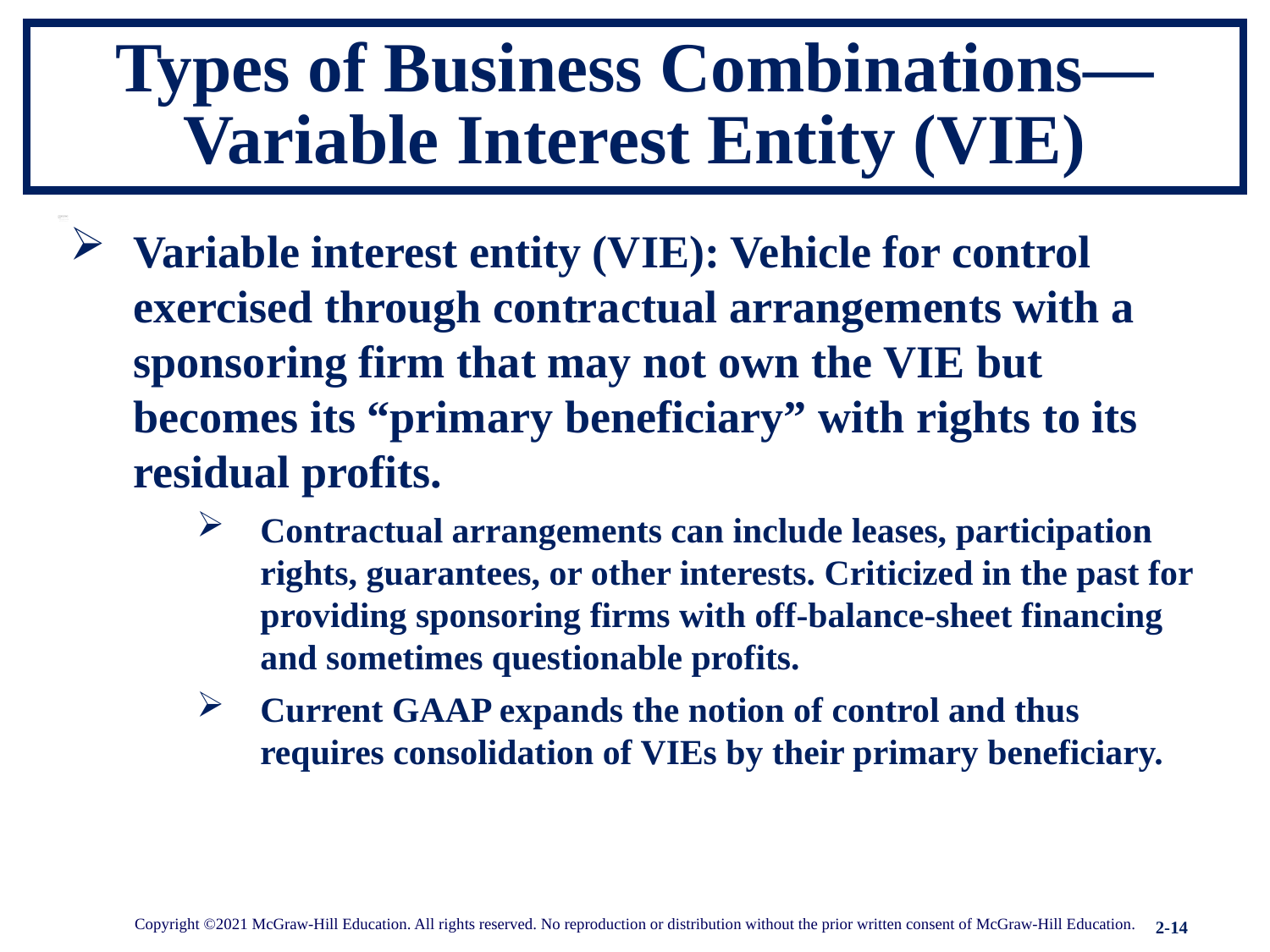

# Types of Business Combinations—Variable Interest Entity (VIE)
Variable interest entity (VIE): Vehicle for control exercised through contractual arrangements with a sponsoring firm that may not own the VIE but becomes its “primary beneficiary” with rights to its residual profits.
Contractual arrangements can include leases, participation rights, guarantees, or other interests. Criticized in the past for providing sponsoring firms with off-balance-sheet financing and sometimes questionable profits.
Current GAAP expands the notion of control and thus requires consolidation of VIEs by their primary beneficiary.
Copyright ©2021 McGraw-Hill Education. All rights reserved. No reproduction or distribution without the prior written consent of McGraw-Hill Education.
2-14